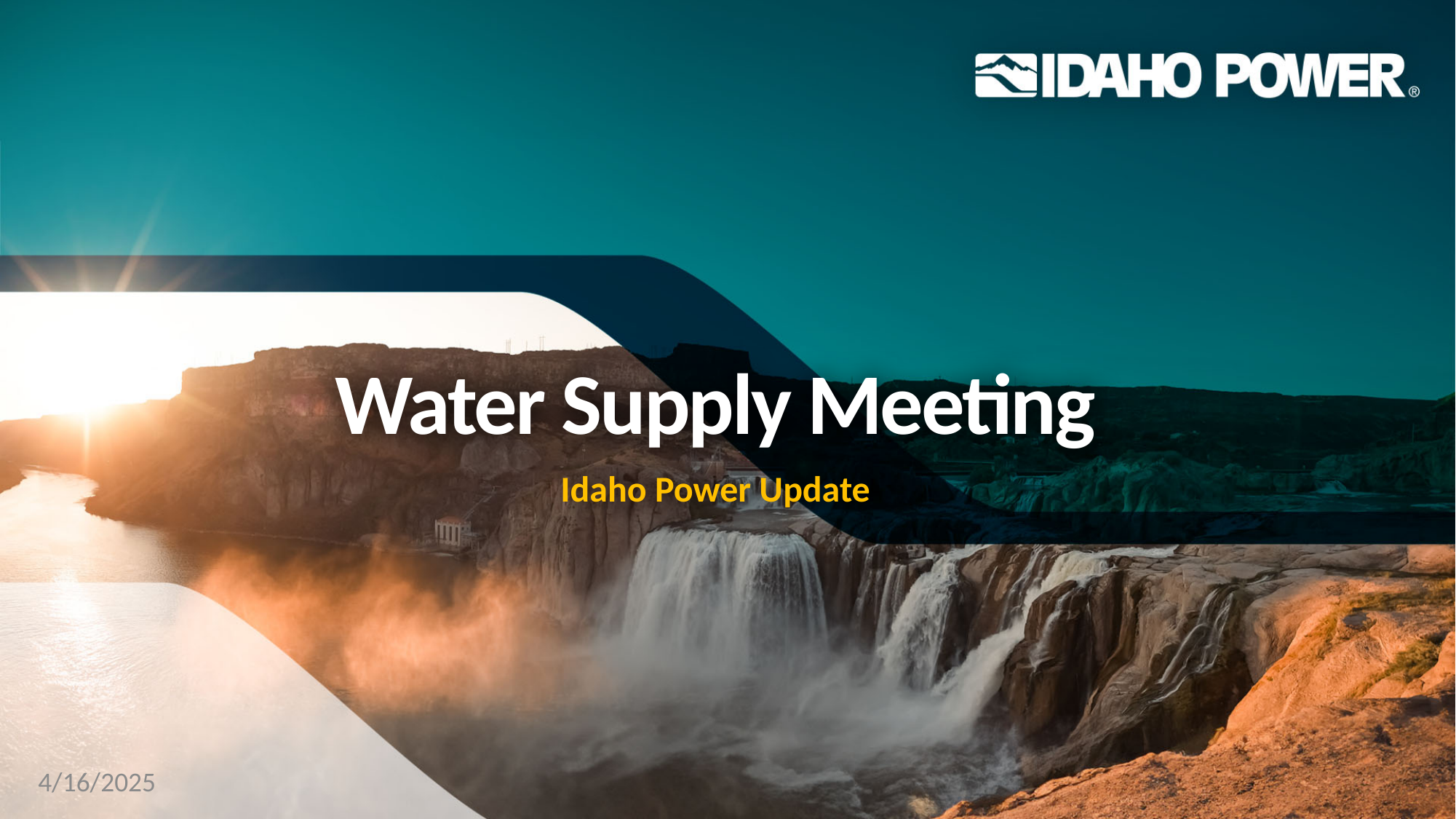

# Water Supply Meeting
Idaho Power Update
4/16/2025